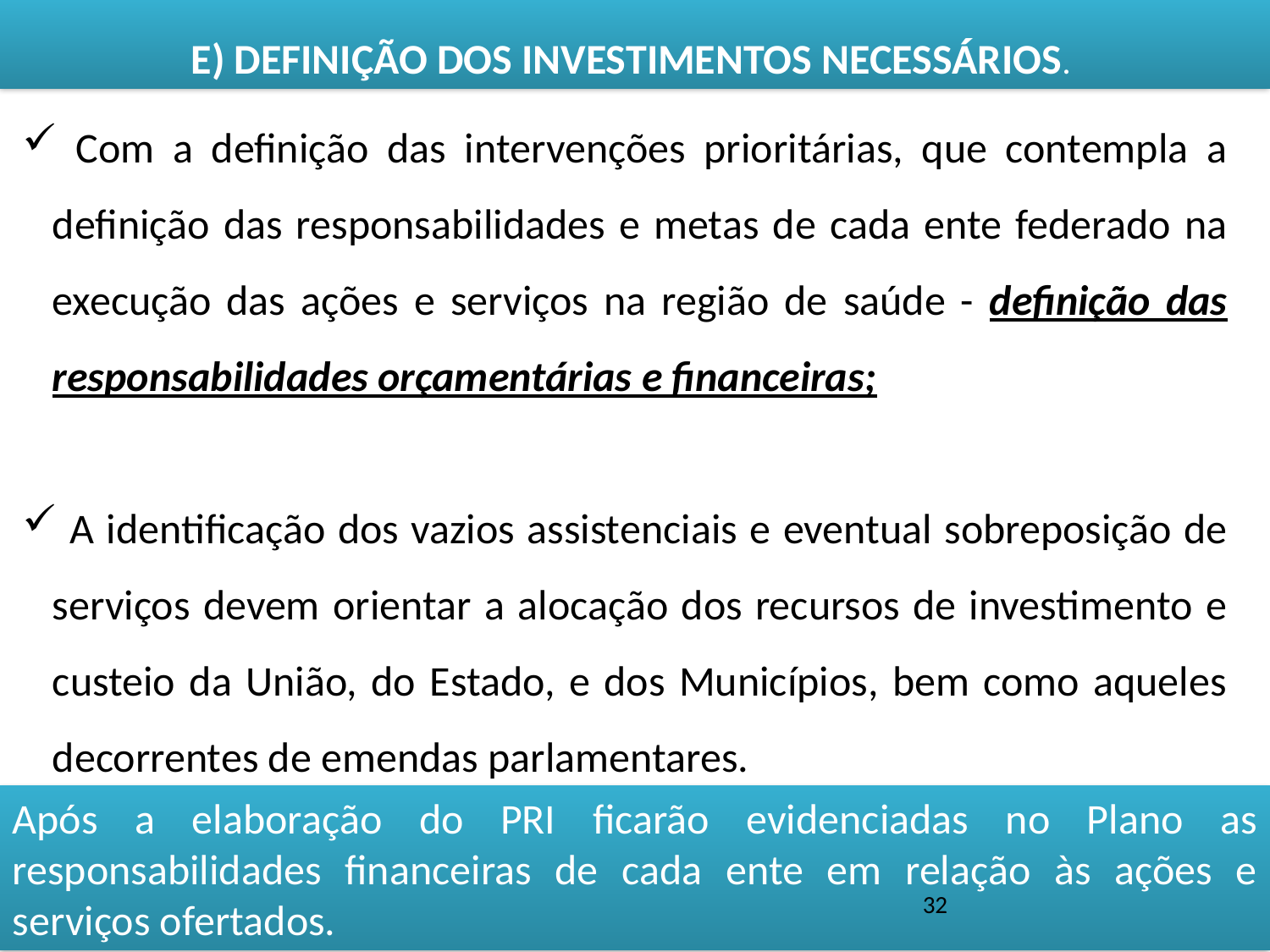

E) DEFINIÇÃO DOS INVESTIMENTOS NECESSÁRIOS.
 Com a definição das intervenções prioritárias, que contempla a definição das responsabilidades e metas de cada ente federado na execução das ações e serviços na região de saúde - definição das responsabilidades orçamentárias e financeiras;

 A identificação dos vazios assistenciais e eventual sobreposição de serviços devem orientar a alocação dos recursos de investimento e custeio da União, do Estado, e dos Municípios, bem como aqueles decorrentes de emendas parlamentares.
Após a elaboração do PRI ficarão evidenciadas no Plano as responsabilidades financeiras de cada ente em relação às ações e serviços ofertados.
32